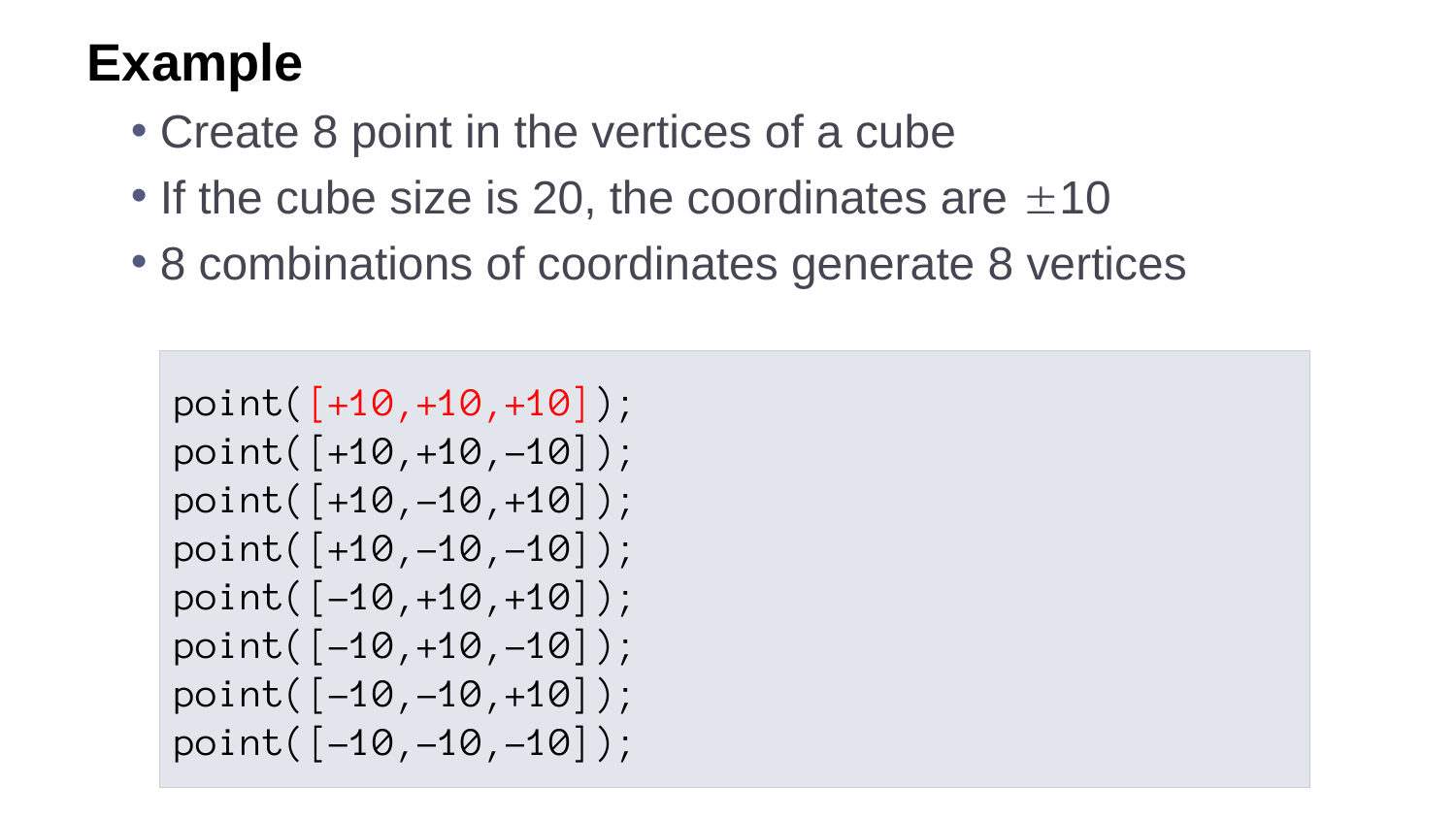

Example
Create 8 point in the vertices of a cube
If the cube size is 20, the coordinates are ±10
8 combinations of coordinates generate 8 vertices
point([+10,+10,+10]);
point([+10,+10,-10]);
point([+10,-10,+10]);
point([+10,-10,-10]);
point([-10,+10,+10]);
point([-10,+10,-10]);
point([-10,-10,+10]);
point([-10,-10,-10]);